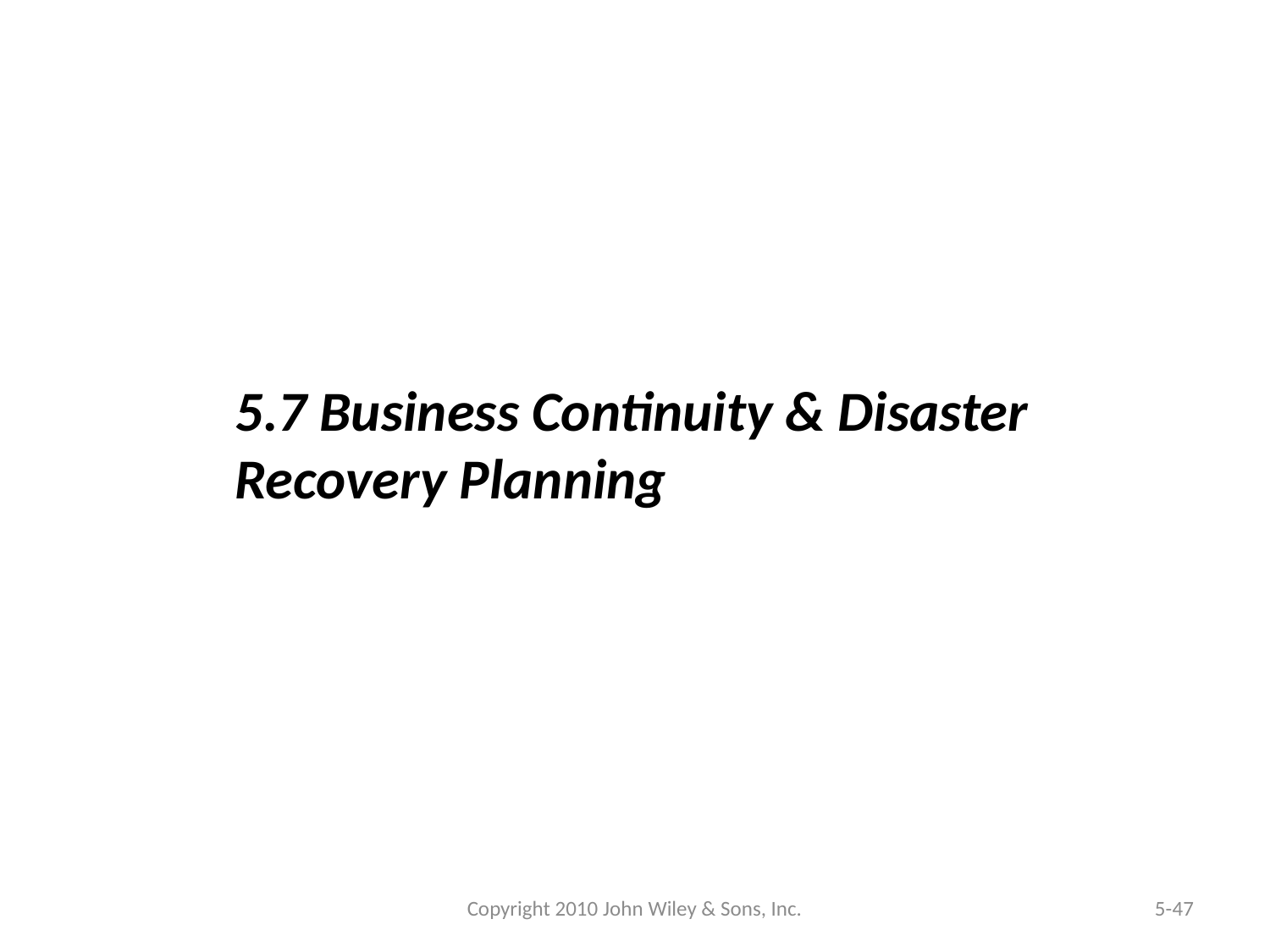

5.7 Business Continuity & Disaster Recovery Planning
Copyright 2010 John Wiley & Sons, Inc.
5-47